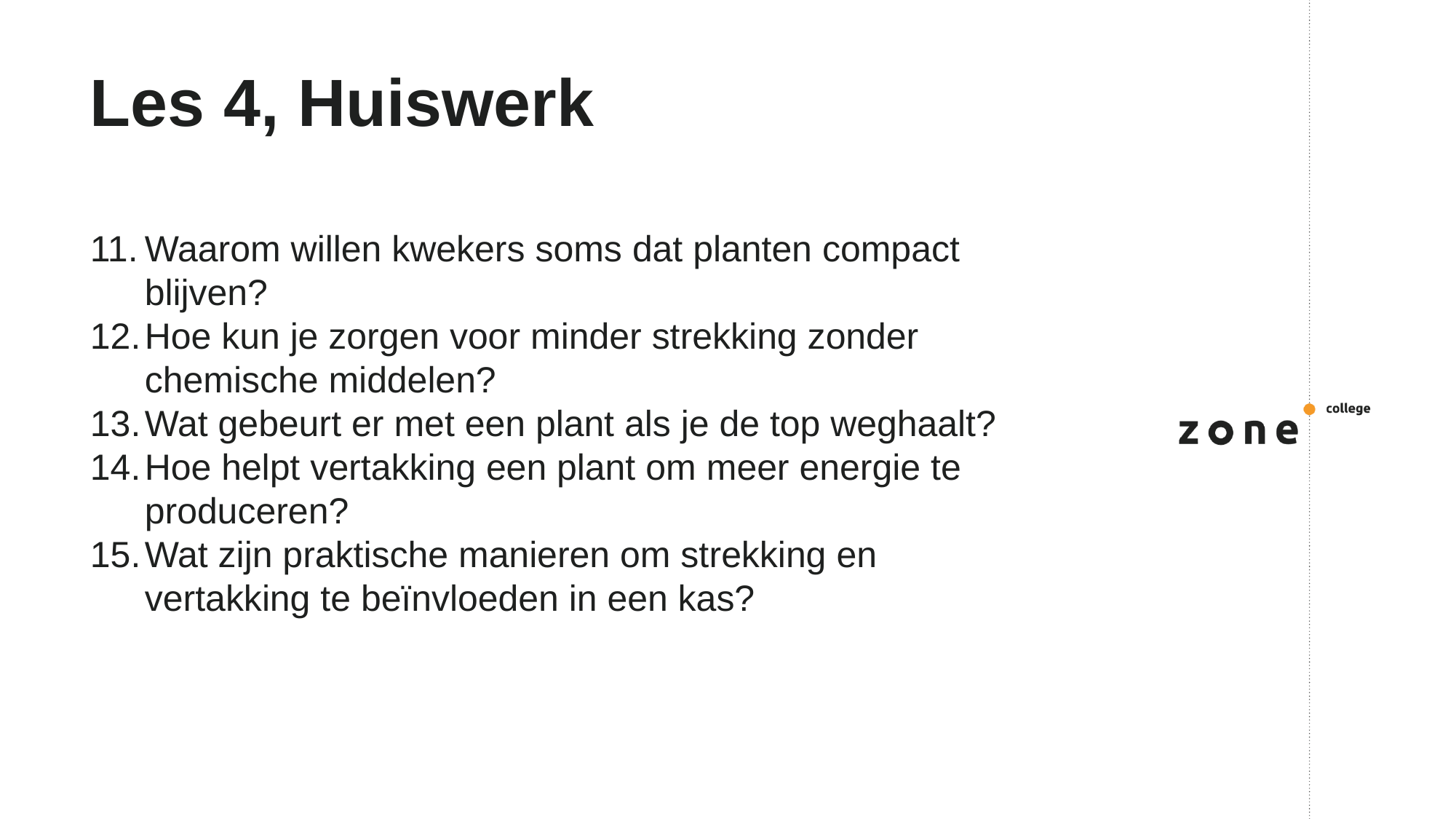

# Les 4, Huiswerk
Waarom willen kwekers soms dat planten compact blijven?
Hoe kun je zorgen voor minder strekking zonder chemische middelen?
Wat gebeurt er met een plant als je de top weghaalt?
Hoe helpt vertakking een plant om meer energie te produceren?
Wat zijn praktische manieren om strekking en vertakking te beïnvloeden in een kas?